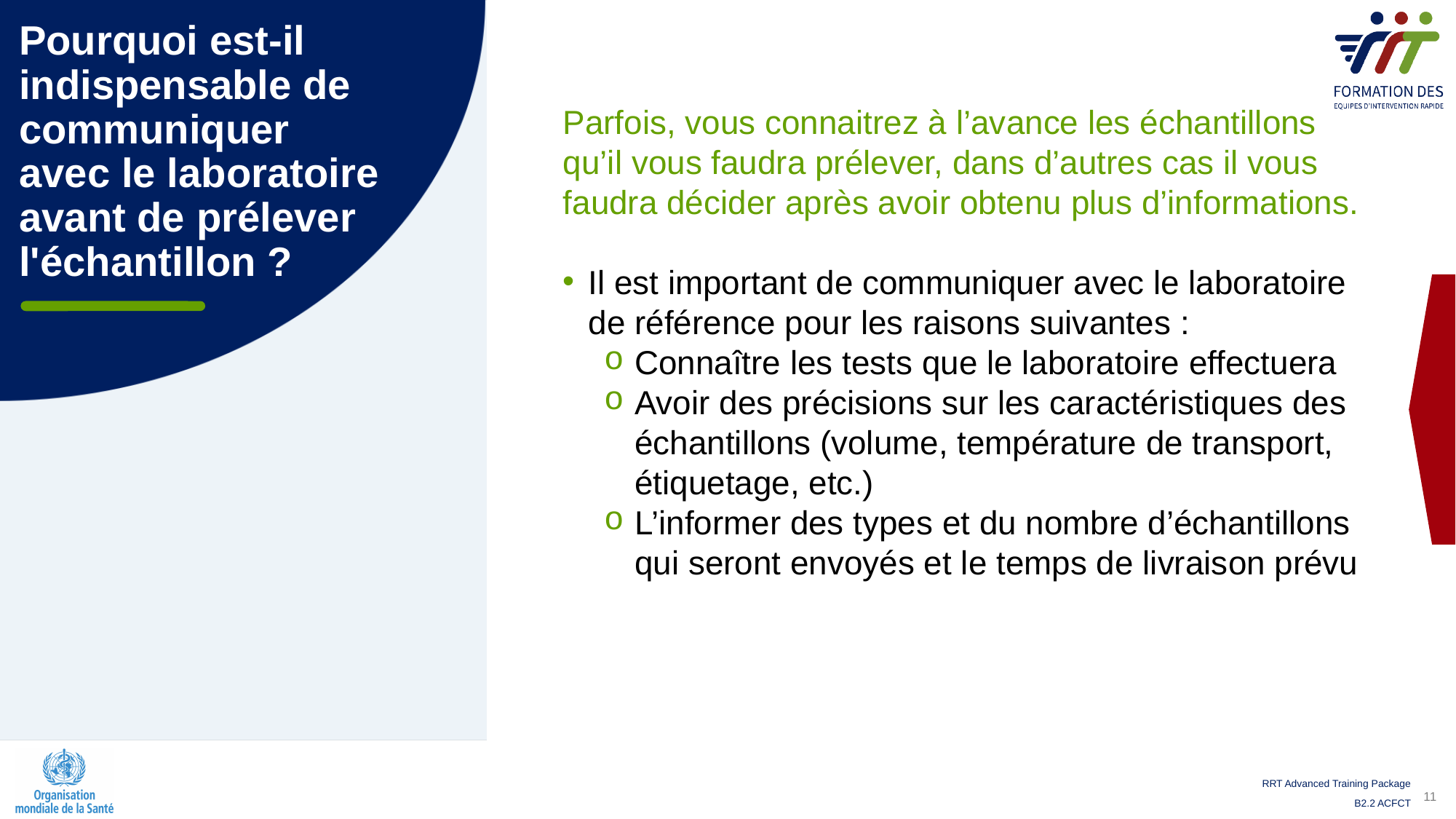

# Pourquoi est-il indispensable de communiquer avec le laboratoire avant de prélever l'échantillon ?
Parfois, vous connaitrez à l’avance les échantillons qu’il vous faudra prélever, dans d’autres cas il vous faudra décider après avoir obtenu plus d’informations.

Il est important de communiquer avec le laboratoire de référence pour les raisons suivantes :
Connaître les tests que le laboratoire effectuera
Avoir des précisions sur les caractéristiques des échantillons (volume, température de transport, étiquetage, etc.)
L’informer des types et du nombre d’échantillons qui seront envoyés et le temps de livraison prévu